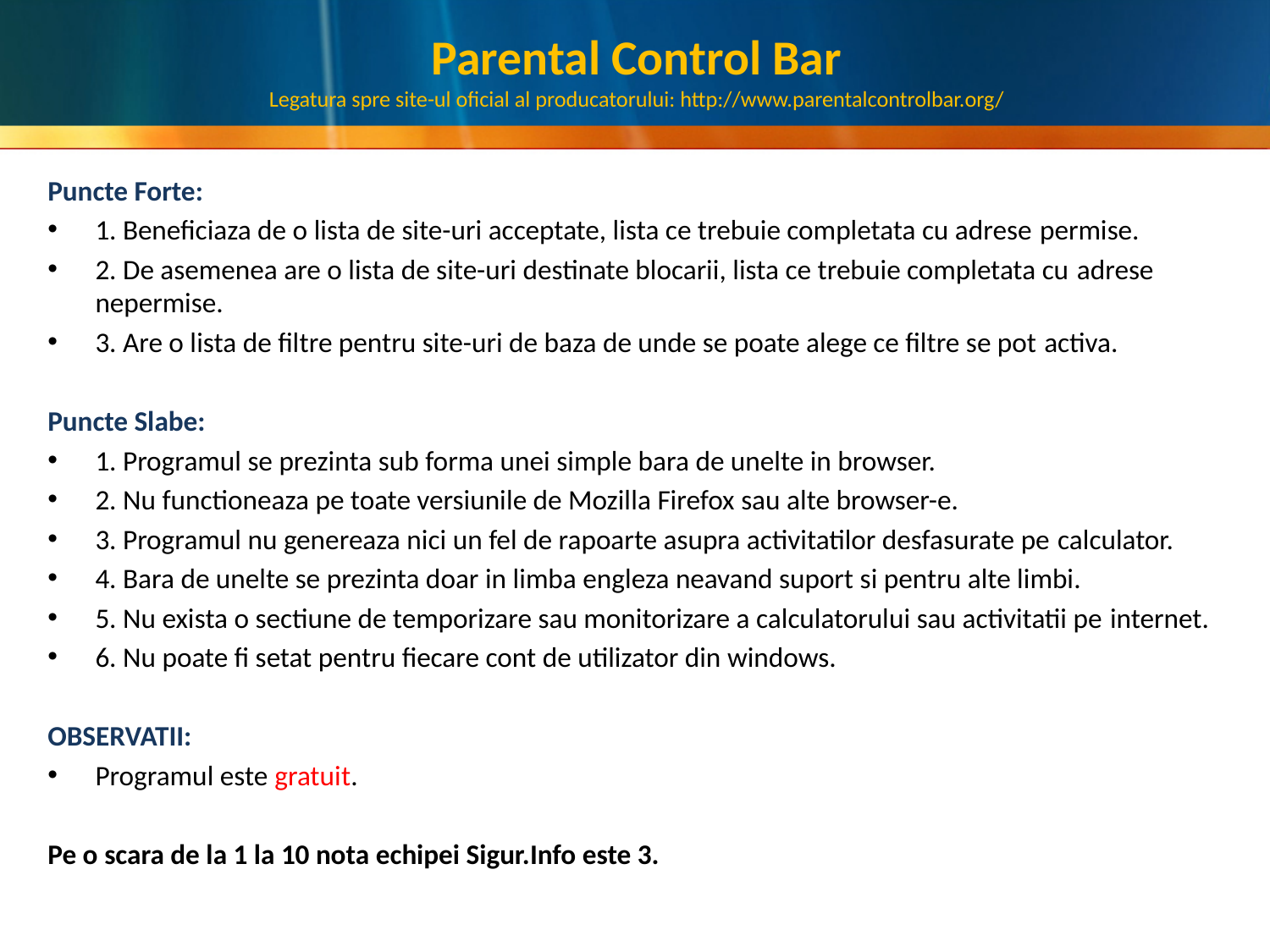

# Parental Control Bar Legatura spre site-ul oficial al producatorului: http://www.parentalcontrolbar.org/
Puncte Forte:
1. Beneficiaza de o lista de site-uri acceptate, lista ce trebuie completata cu adrese permise.
2. De asemenea are o lista de site-uri destinate blocarii, lista ce trebuie completata cu adrese nepermise.
3. Are o lista de filtre pentru site-uri de baza de unde se poate alege ce filtre se pot activa.

Puncte Slabe:
1. Programul se prezinta sub forma unei simple bara de unelte in browser.
2. Nu functioneaza pe toate versiunile de Mozilla Firefox sau alte browser-e.
3. Programul nu genereaza nici un fel de rapoarte asupra activitatilor desfasurate pe calculator.
4. Bara de unelte se prezinta doar in limba engleza neavand suport si pentru alte limbi.
5. Nu exista o sectiune de temporizare sau monitorizare a calculatorului sau activitatii pe internet.
6. Nu poate fi setat pentru fiecare cont de utilizator din windows.

OBSERVATII:
Programul este gratuit.

Pe o scara de la 1 la 10 nota echipei Sigur.Info este 3.